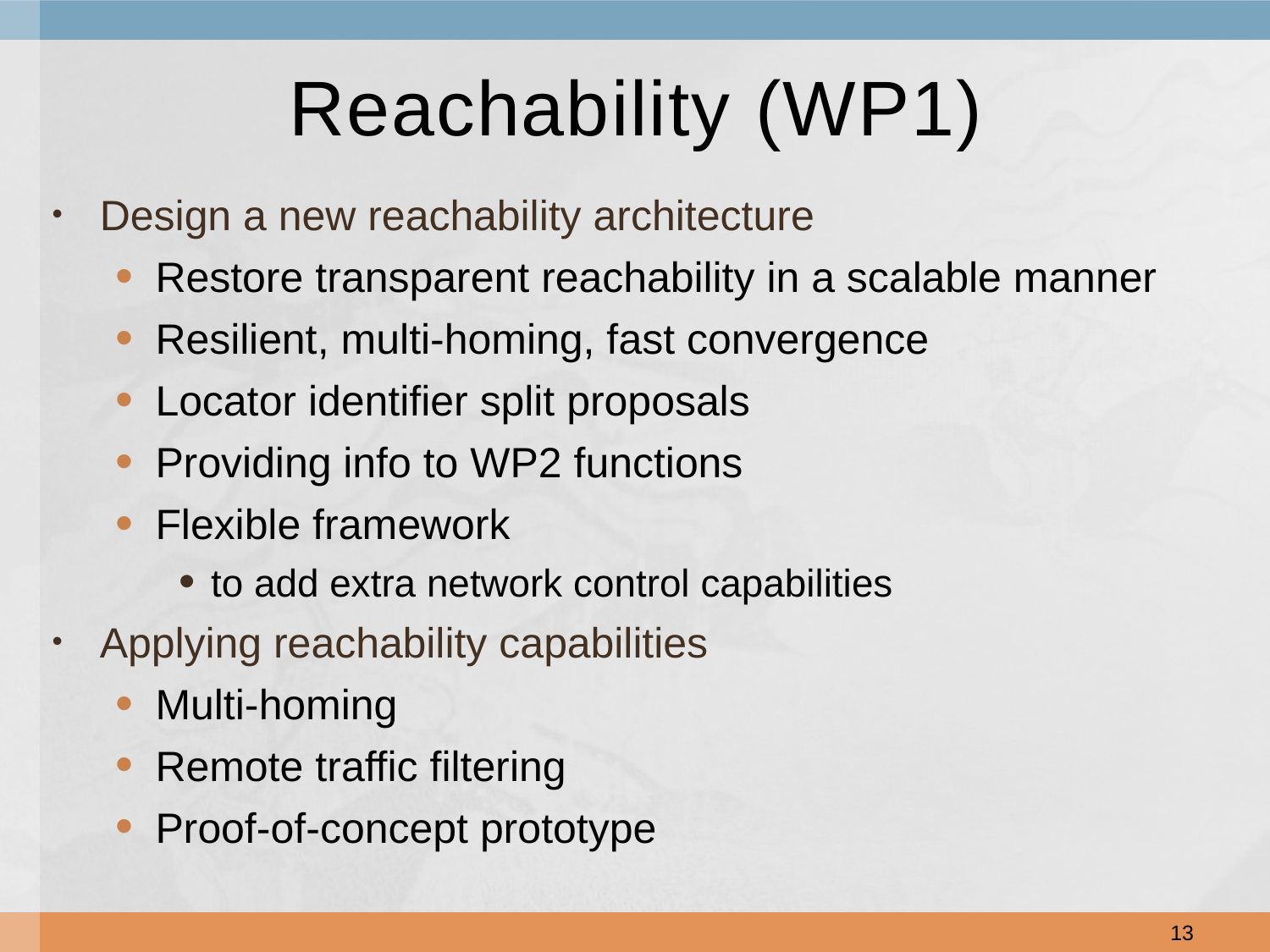

# Reachability (WP1)
Design a new reachability architecture
Restore transparent reachability in a scalable manner
Resilient, multi-homing, fast convergence
Locator identifier split proposals
Providing info to WP2 functions
Flexible framework
to add extra network control capabilities
Applying reachability capabilities
Multi-homing
Remote traffic filtering
Proof-of-concept prototype
13